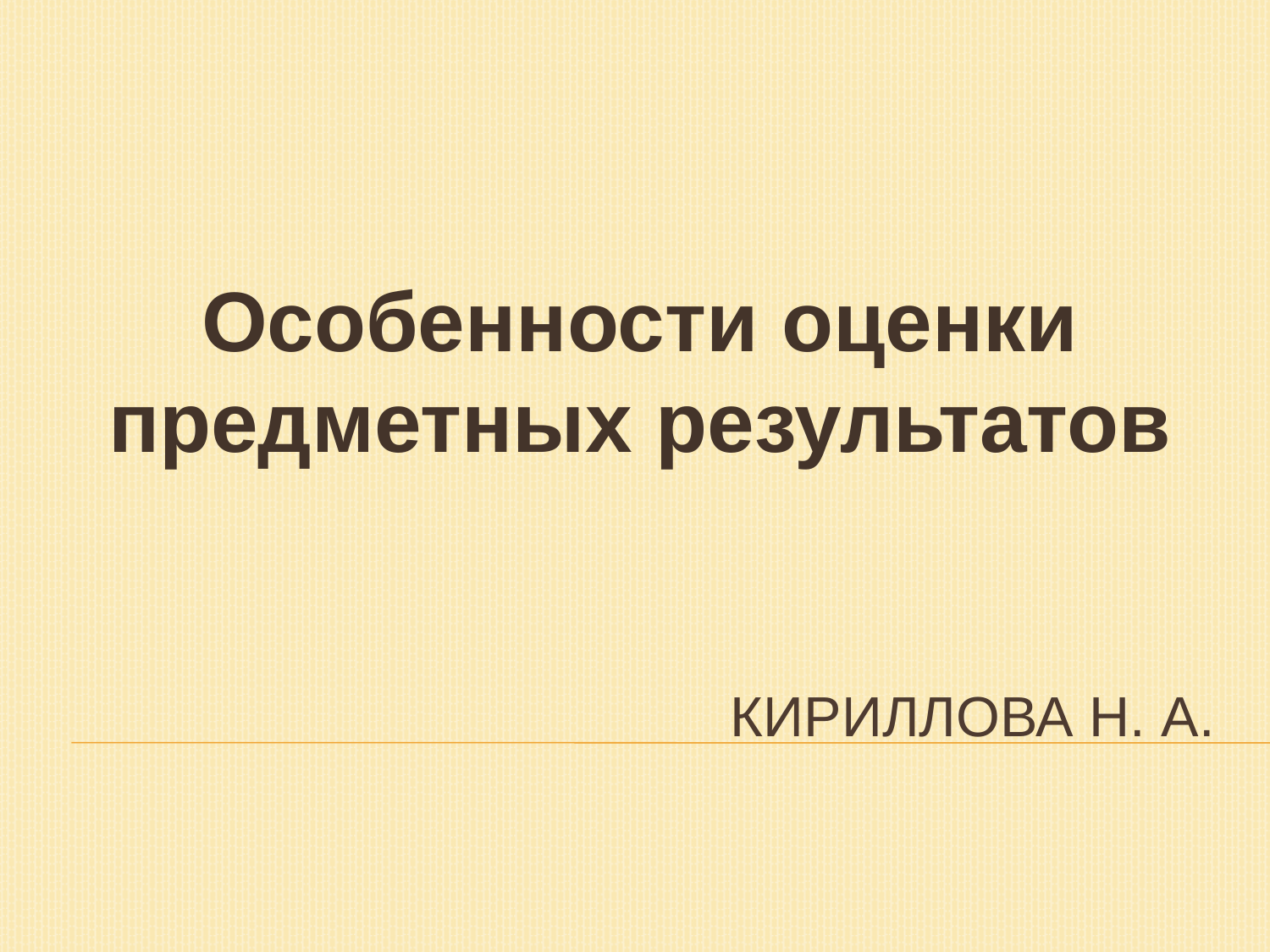

Особенности оценки предметных результатов
# Кириллова Н. а.